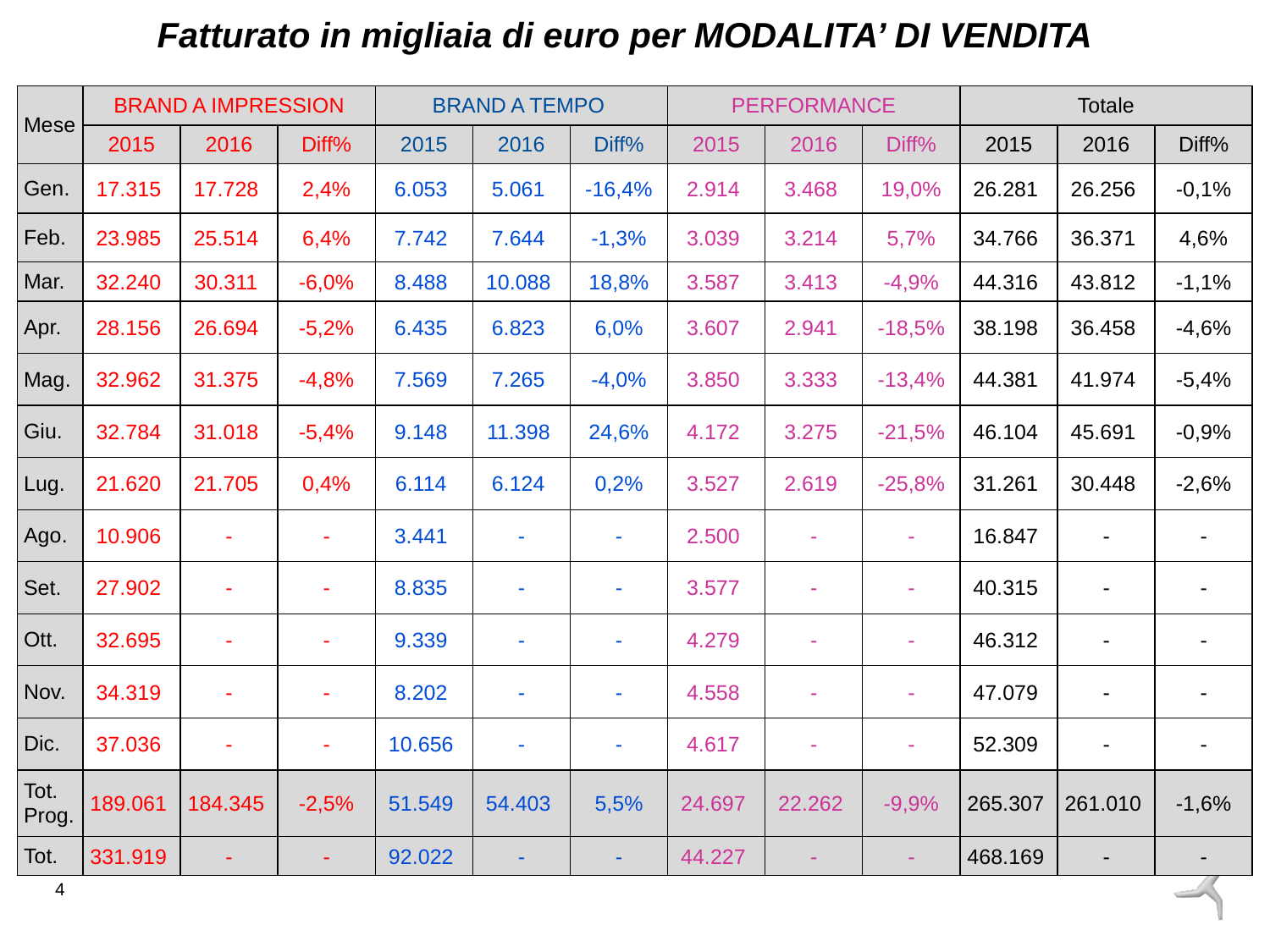

Fatturato in migliaia di euro per MODALITA’ DI VENDITA

| Mese | BRAND A IMPRESSION |  |  | BRAND A TEMPO |  |  | PERFORMANCE |  |  | Totale |  |  |
| --- | --- | --- | --- | --- | --- | --- | --- | --- | --- | --- | --- | --- |
|  | 2015 | 2016 | Diff% | 2015 | 2016 | Diff% | 2015 | 2016 | Diff% | 2015 | 2016 | Diff% |
| Gen. | 17.315 | 17.728 | 2,4% | 6.053 | 5.061 | -16,4% | 2.914 | 3.468 | 19,0% | 26.281 | 26.256 | -0,1% |
| Feb. | 23.985 | 25.514 | 6,4% | 7.742 | 7.644 | -1,3% | 3.039 | 3.214 | 5,7% | 34.766 | 36.371 | 4,6% |
| Mar. | 32.240 | 30.311 | -6,0% | 8.488 | 10.088 | 18,8% | 3.587 | 3.413 | -4,9% | 44.316 | 43.812 | -1,1% |
| Apr. | 28.156 | 26.694 | -5,2% | 6.435 | 6.823 | 6,0% | 3.607 | 2.941 | -18,5% | 38.198 | 36.458 | -4,6% |
| Mag. | 32.962 | 31.375 | -4,8% | 7.569 | 7.265 | -4,0% | 3.850 | 3.333 | -13,4% | 44.381 | 41.974 | -5,4% |
| Giu. | 32.784 | 31.018 | -5,4% | 9.148 | 11.398 | 24,6% | 4.172 | 3.275 | -21,5% | 46.104 | 45.691 | -0,9% |
| Lug. | 21.620 | 21.705 | 0,4% | 6.114 | 6.124 | 0,2% | 3.527 | 2.619 | -25,8% | 31.261 | 30.448 | -2,6% |
| Ago. | 10.906 | - | - | 3.441 | - | - | 2.500 | - | - | 16.847 | - | - |
| Set. | 27.902 | - | - | 8.835 | - | - | 3.577 | - | - | 40.315 | - | - |
| Ott. | 32.695 | - | - | 9.339 | - | - | 4.279 | - | - | 46.312 | - | - |
| Nov. | 34.319 | - | - | 8.202 | - | - | 4.558 | - | - | 47.079 | - | - |
| Dic. | 37.036 | - | - | 10.656 | - | - | 4.617 | - | - | 52.309 | - | - |
| Tot. Prog. | 189.061 | 184.345 | -2,5% | 51.549 | 54.403 | 5,5% | 24.697 | 22.262 | -9,9% | 265.307 | 261.010 | -1,6% |
| Tot. | 331.919 | - | - | 92.022 | - | - | 44.227 | - | - | 468.169 | - | - |